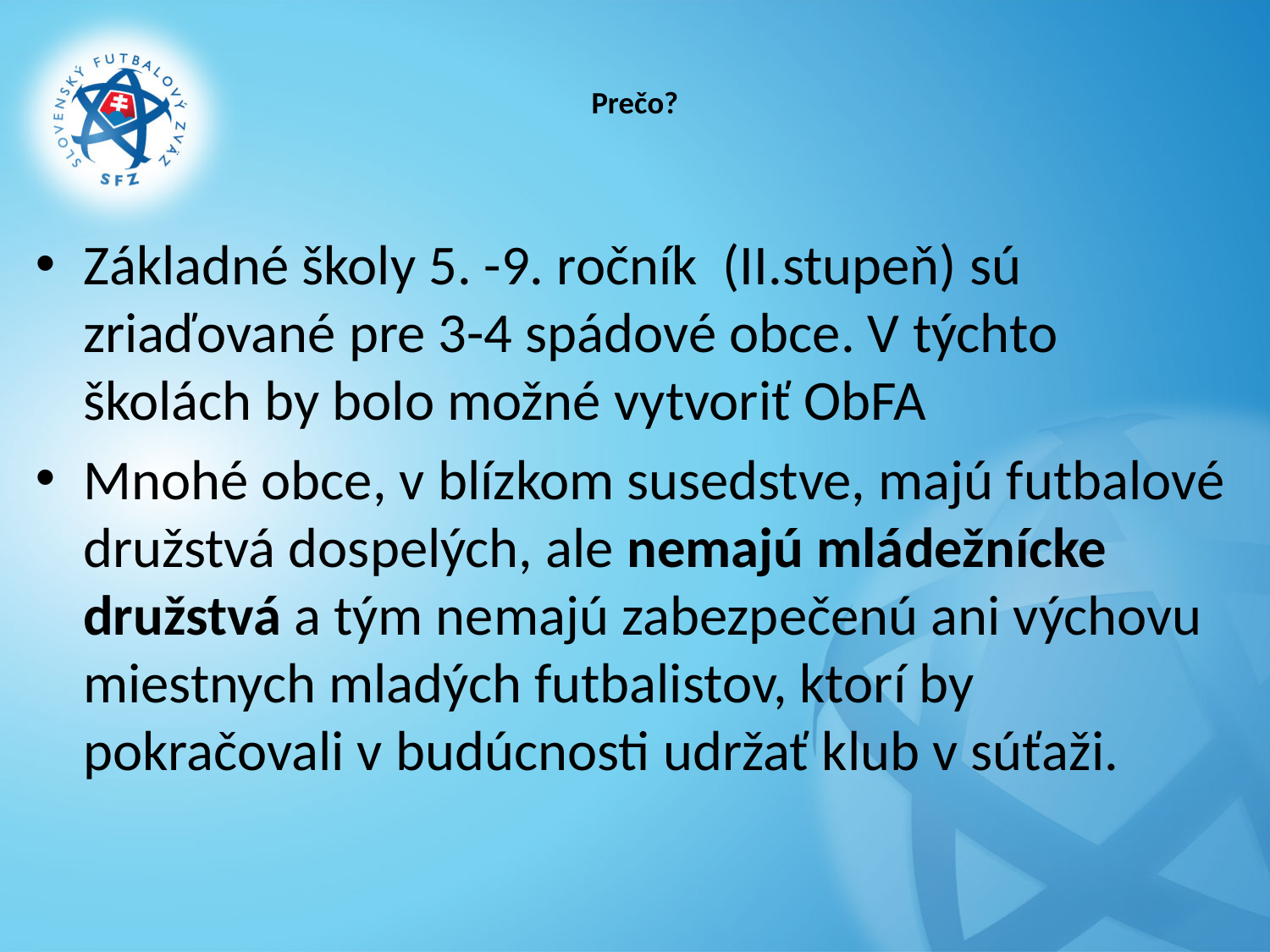

# Prečo?
Základné školy 5. -9. ročník  (II.stupeň) sú zriaďované pre 3-4 spádové obce. V týchto školách by bolo možné vytvoriť ObFA
Mnohé obce, v blízkom susedstve, majú futbalové družstvá dospelých, ale nemajú mládežnícke družstvá a tým nemajú zabezpečenú ani výchovu miestnych mladých futbalistov, ktorí by pokračovali v budúcnosti udržať klub v súťaži.